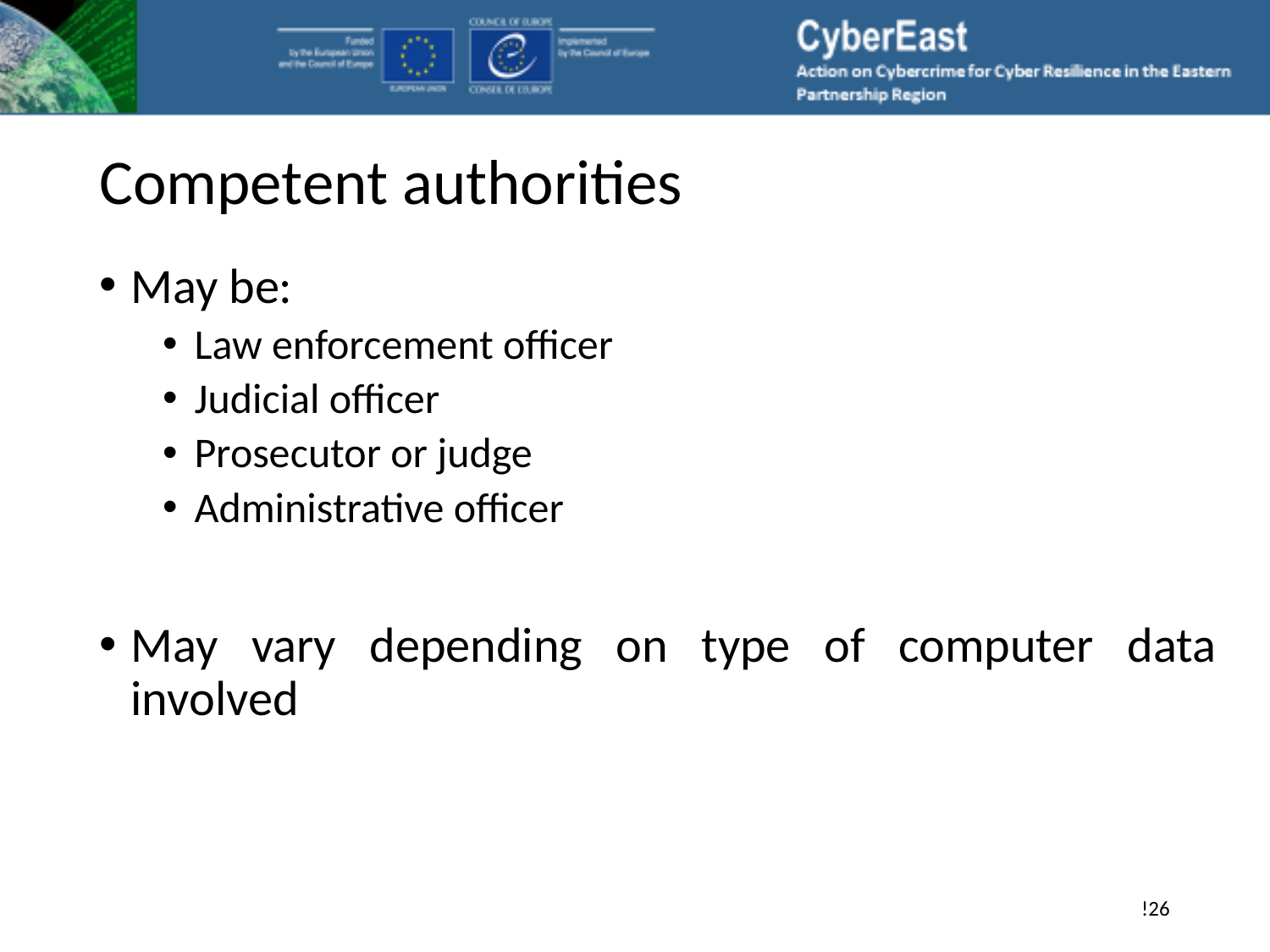

# Competent authorities
May be:
Law enforcement officer
Judicial officer
Prosecutor or judge
Administrative officer

May vary depending on type of computer data involved
!26